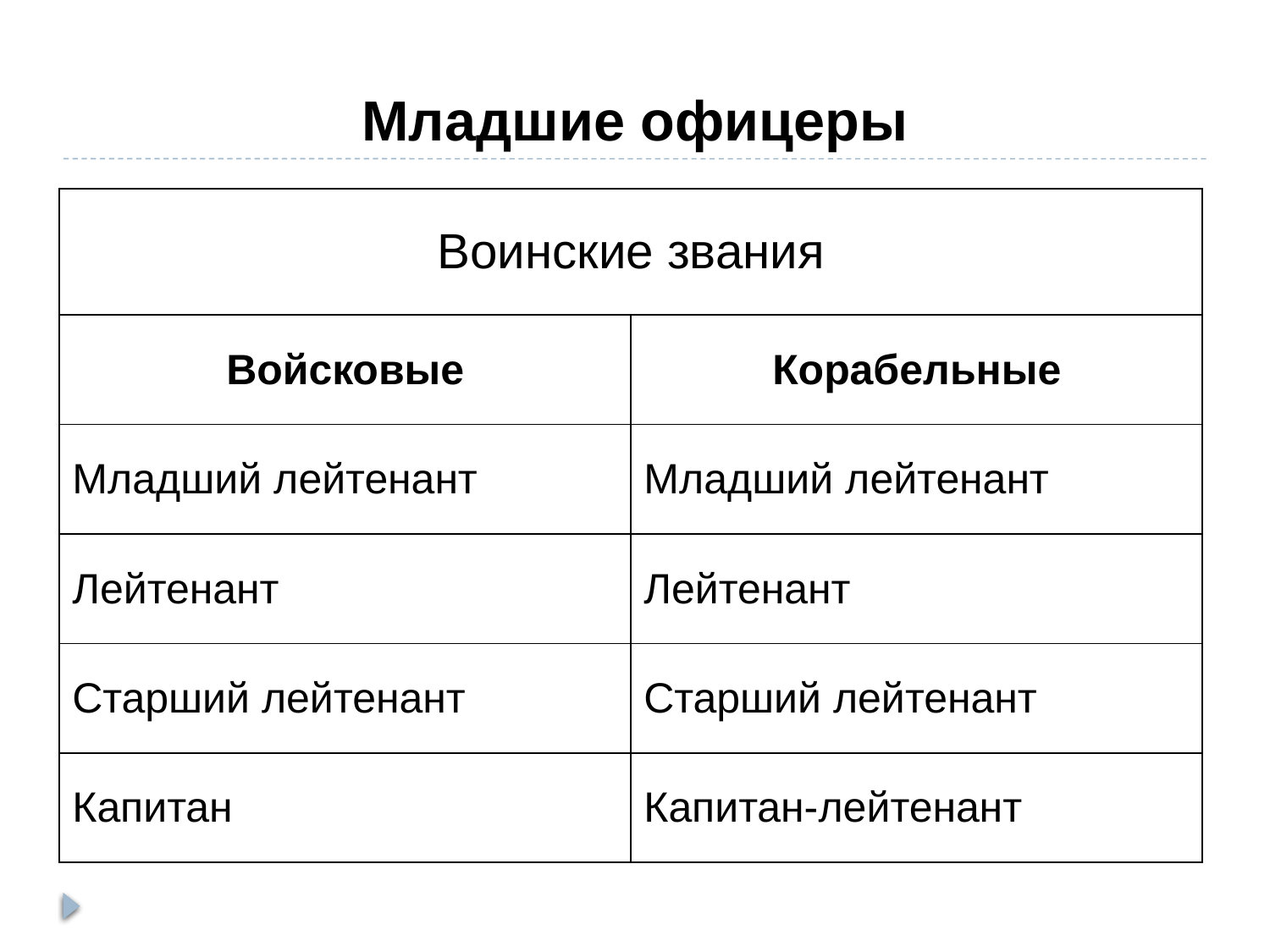

# Младшие офицеры
| Воинские звания |  |
| --- | --- |
| Войсковые | Корабельные |
| Младший лейтенант | Младший лейтенант |
| Лейтенант | Лейтенант |
| Старший лейтенант | Старший лейтенант |
| Капитан | Капитан-лейтенант |